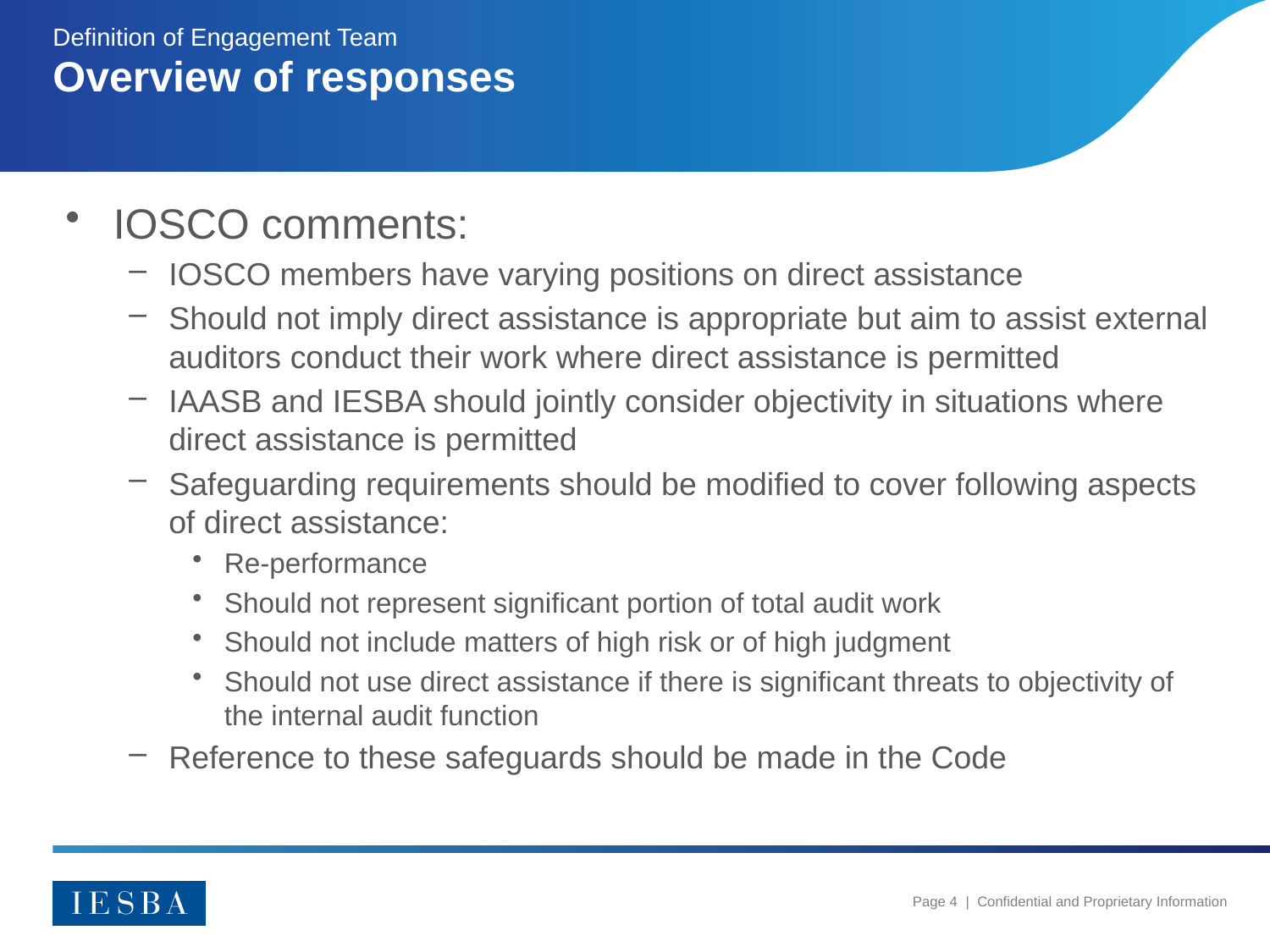

Definition of Engagement Team

# Overview of responses
IOSCO comments:
IOSCO members have varying positions on direct assistance
Should not imply direct assistance is appropriate but aim to assist external auditors conduct their work where direct assistance is permitted
IAASB and IESBA should jointly consider objectivity in situations where direct assistance is permitted
Safeguarding requirements should be modified to cover following aspects of direct assistance:
Re-performance
Should not represent significant portion of total audit work
Should not include matters of high risk or of high judgment
Should not use direct assistance if there is significant threats to objectivity of the internal audit function
Reference to these safeguards should be made in the Code